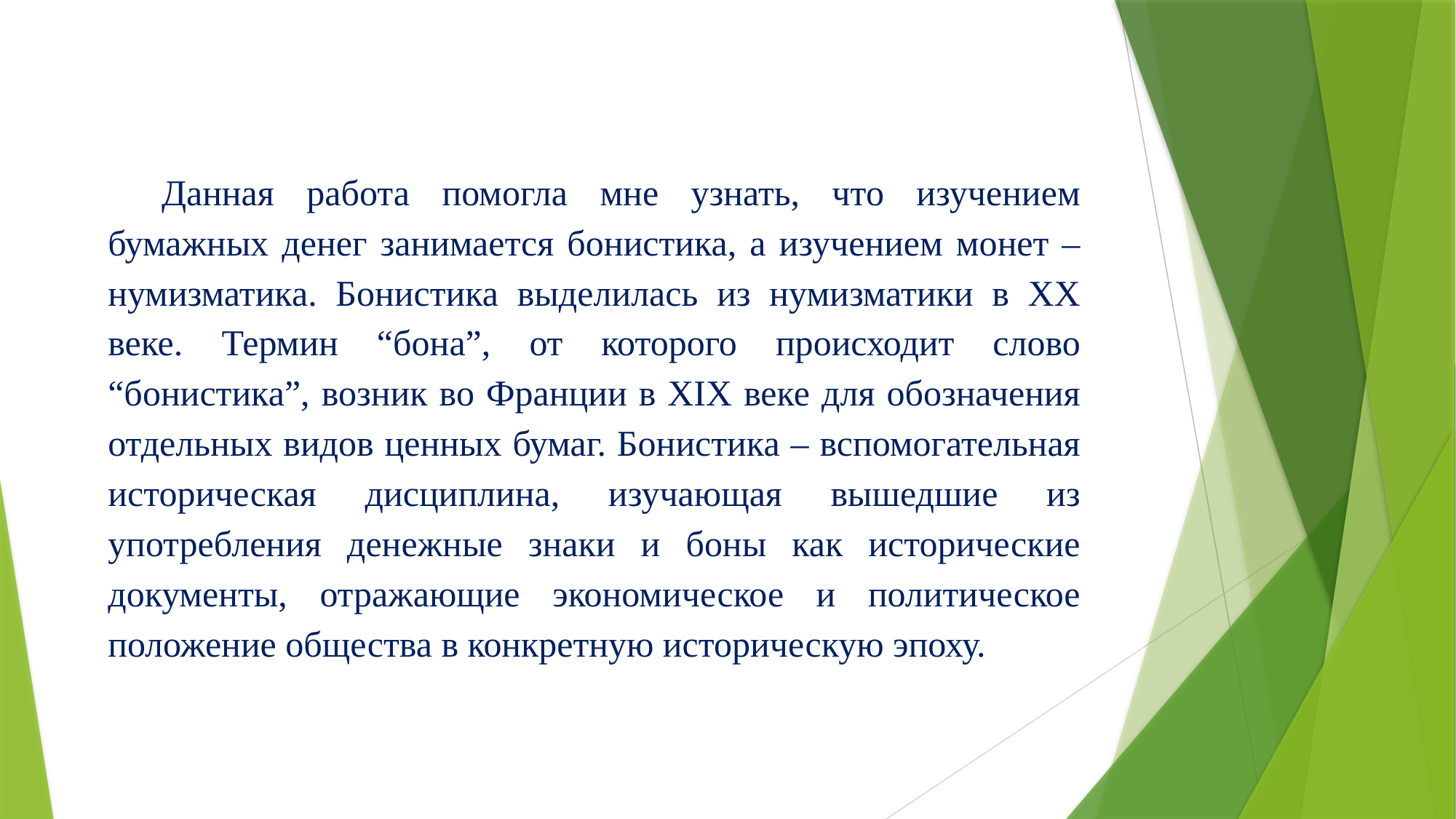

#
Данная работа помогла мне узнать, что изучением бумажных денег занимается бонистика, а изучением монет – нумизматика. Бонистика выделилась из нумизматики в XX веке. Термин “бона”, от которого происходит слово “бонистика”, возник во Франции в XIX веке для обозначения отдельных видов ценных бумаг. Бонистика – вспомогательная историческая дисциплина, изучающая вышедшие из употребления денежные знаки и боны как исторические документы, отражающие экономическое и политическое положение общества в конкретную историческую эпоху.